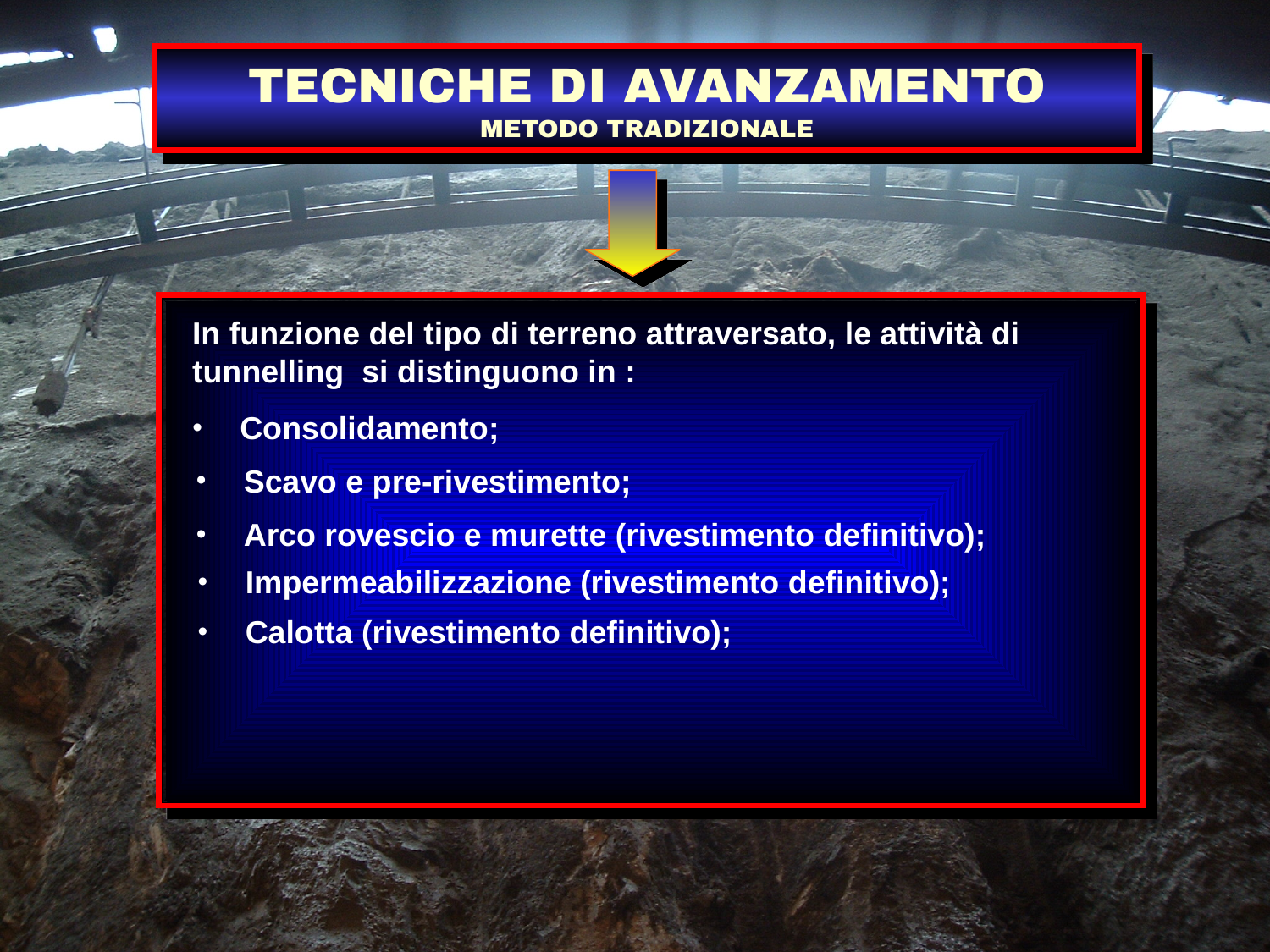

TECNICHE DI AVANZAMENTO
METODO TRADIZIONALE

In funzione del tipo di terreno attraversato, le attività di tunnelling  si distinguono in :

 Consolidamento;
 Scavo e pre-rivestimento;
 Arco rovescio e murette (rivestimento definitivo);
 Impermeabilizzazione (rivestimento definitivo);
 Calotta (rivestimento definitivo);